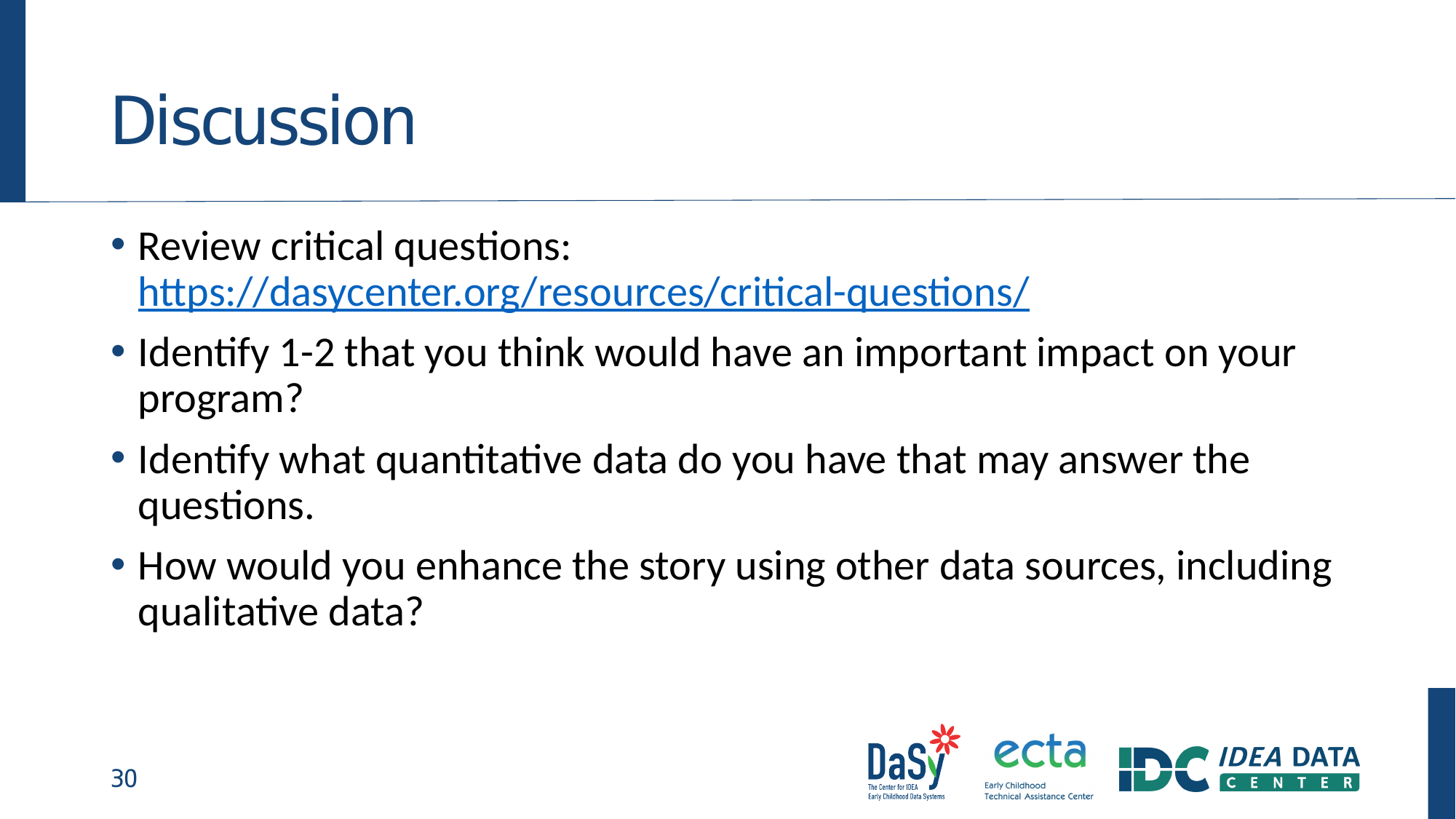

# Discussion
Review critical questions: https://dasycenter.org/resources/critical-questions/
Identify 1-2 that you think would have an important impact on your program?
Identify what quantitative data do you have that may answer the questions.
How would you enhance the story using other data sources, including qualitative data?